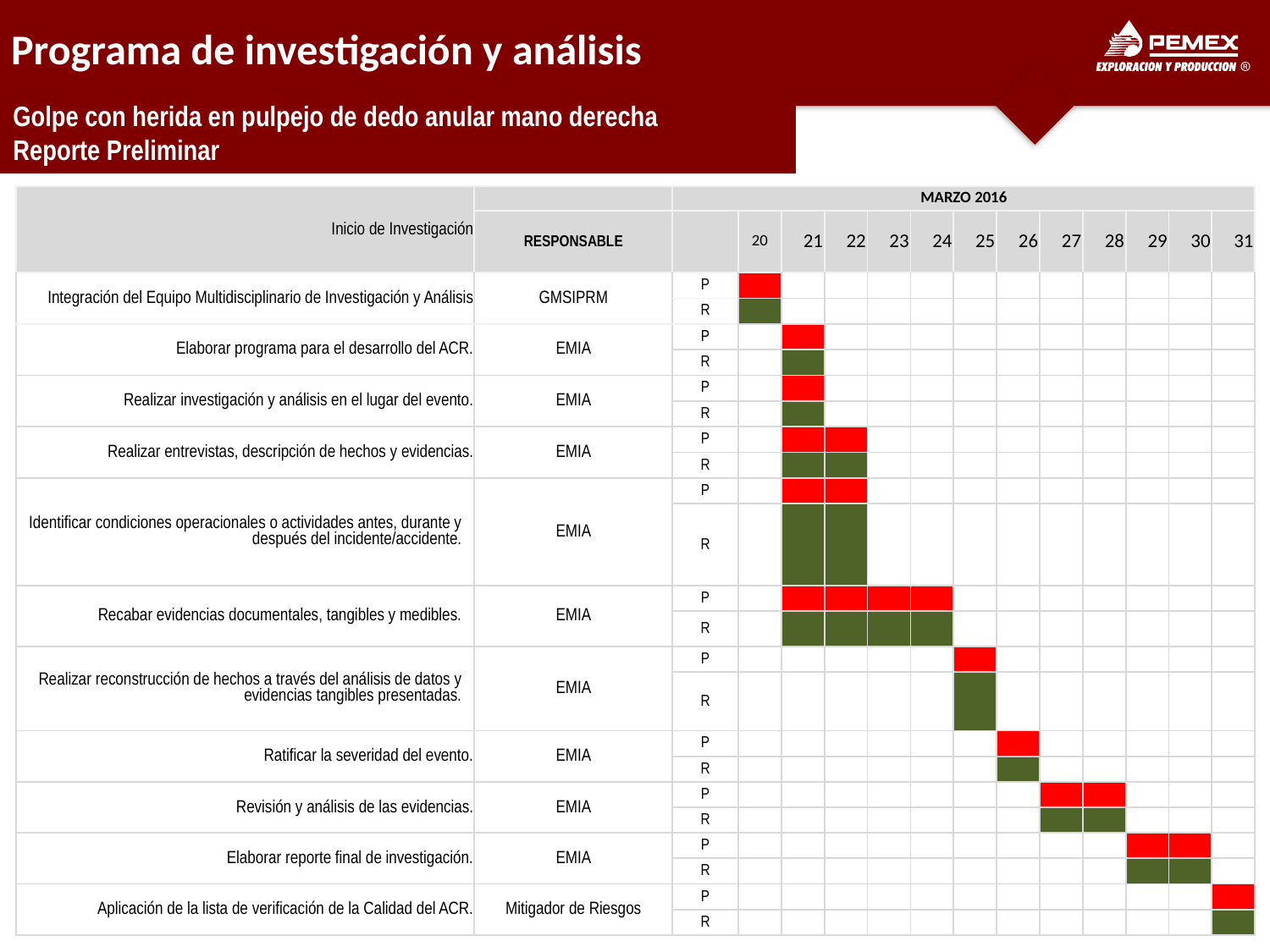

Programa de investigación y análisis
| Golpe con herida en pulpejo de dedo anular mano derecha |
| --- |
| Reporte Preliminar |
| Inicio de Investigación |  | MARZO 2016 |  |  |  |  |  |  |  |  |  |  |  |  |
| --- | --- | --- | --- | --- | --- | --- | --- | --- | --- | --- | --- | --- | --- | --- |
|  | RESPONSABLE |  | 20 | 21 | 22 | 23 | 24 | 25 | 26 | 27 | 28 | 29 | 30 | 31 |
| Integración del Equipo Multidisciplinario de Investigación y Análisis | GMSIPRM | P |  |  |  |  |  |  |  |  |  |  |  |  |
|  |  | R |  |  |  |  |  |  |  |  |  |  |  |  |
| Elaborar programa para el desarrollo del ACR. | EMIA | P |  |  |  |  |  |  |  |  |  |  |  |  |
|  |  | R |  |  |  |  |  |  |  |  |  |  |  |  |
| Realizar investigación y análisis en el lugar del evento. | EMIA | P |  |  |  |  |  |  |  |  |  |  |  |  |
|  |  | R |  |  |  |  |  |  |  |  |  |  |  |  |
| Realizar entrevistas, descripción de hechos y evidencias. | EMIA | P |  |  |  |  |  |  |  |  |  |  |  |  |
|  |  | R |  |  |  |  |  |  |  |  |  |  |  |  |
| Identificar condiciones operacionales o actividades antes, durante y después del incidente/accidente. | EMIA | P |  |  |  |  |  |  |  |  |  |  |  |  |
|  |  | R |  |  |  |  |  |  |  |  |  |  |  |  |
| Recabar evidencias documentales, tangibles y medibles. | EMIA | P |  |  |  |  |  |  |  |  |  |  |  |  |
|  |  | R |  |  |  |  |  |  |  |  |  |  |  |  |
| Realizar reconstrucción de hechos a través del análisis de datos y evidencias tangibles presentadas. | EMIA | P |  |  |  |  |  |  |  |  |  |  |  |  |
|  |  | R |  |  |  |  |  |  |  |  |  |  |  |  |
| Ratificar la severidad del evento. | EMIA | P |  |  |  |  |  |  |  |  |  |  |  |  |
|  |  | R |  |  |  |  |  |  |  |  |  |  |  |  |
| Revisión y análisis de las evidencias. | EMIA | P |  |  |  |  |  |  |  |  |  |  |  |  |
|  |  | R |  |  |  |  |  |  |  |  |  |  |  |  |
| Elaborar reporte final de investigación. | EMIA | P |  |  |  |  |  |  |  |  |  |  |  |  |
|  |  | R |  |  |  |  |  |  |  |  |  |  |  |  |
| Aplicación de la lista de verificación de la Calidad del ACR. | Mitigador de Riesgos | P |  |  |  |  |  |  |  |  |  |  |  |  |
|  |  | R |  |  |  |  |  |  |  |  |  |  |  |  |